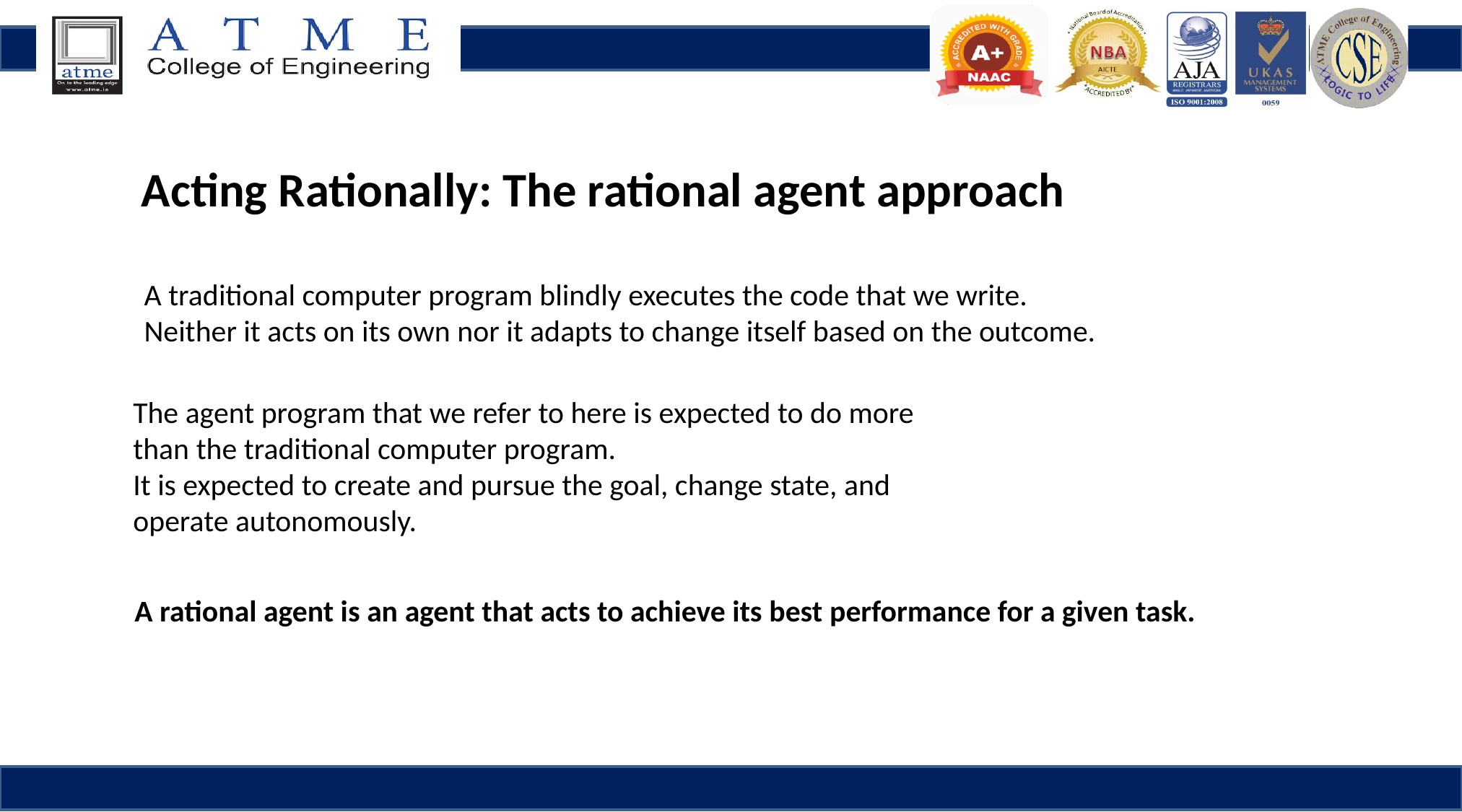

Acting Rationally: The rational agent approach
A traditional computer program blindly executes the code that we write.
Neither it acts on its own nor it adapts to change itself based on the outcome.
The agent program that we refer to here is expected to do more than the traditional computer program.
It is expected to create and pursue the goal, change state, and operate autonomously.
A rational agent is an agent that acts to achieve its best performance for a given task.